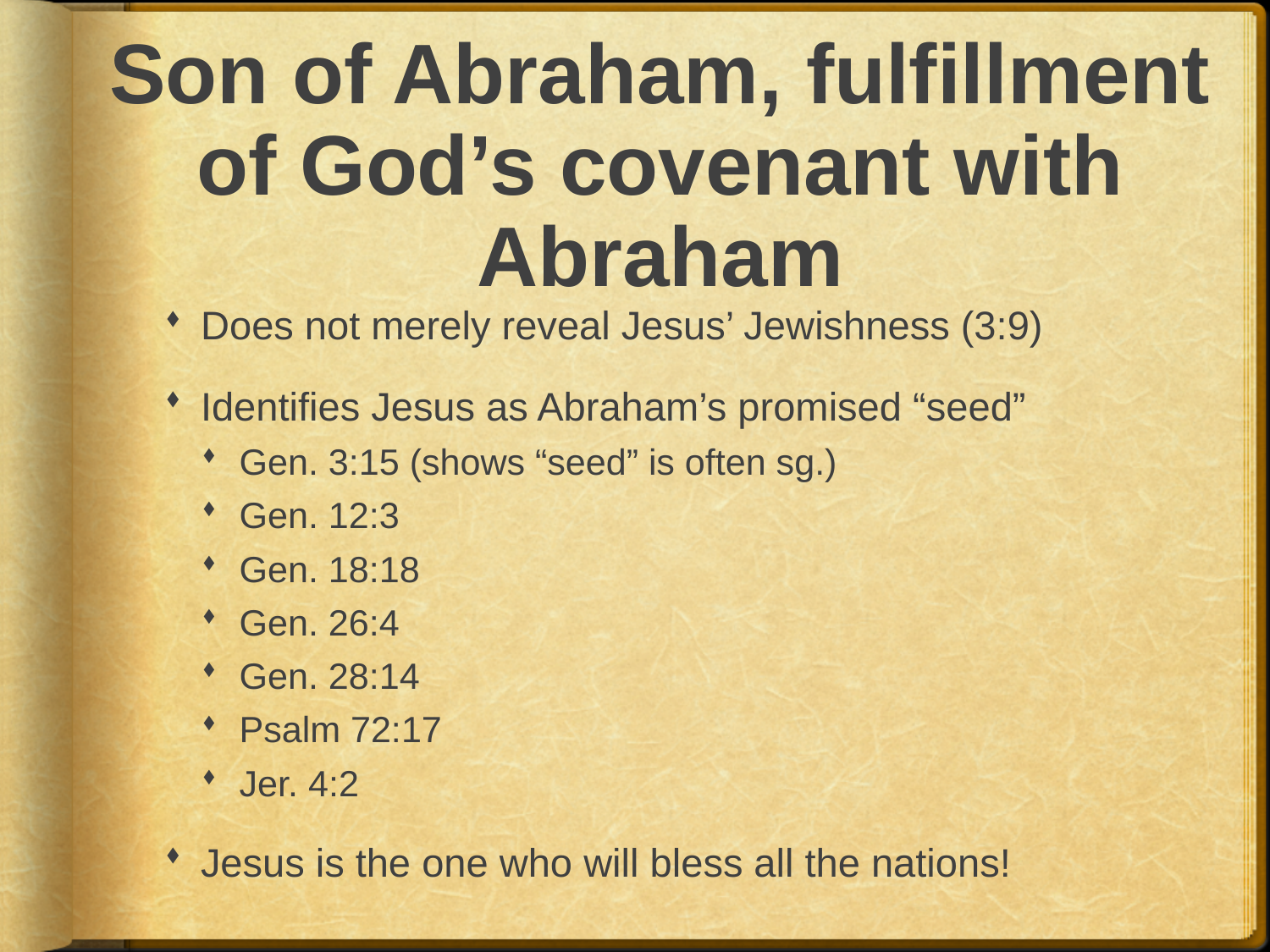

# Son of Abraham, fulfillment of God’s covenant with Abraham
Does not merely reveal Jesus’ Jewishness (3:9)
Identifies Jesus as Abraham’s promised “seed”
Gen. 3:15 (shows “seed” is often sg.)
Gen. 12:3
Gen. 18:18
Gen. 26:4
Gen. 28:14
Psalm 72:17
Jer. 4:2
Jesus is the one who will bless all the nations!